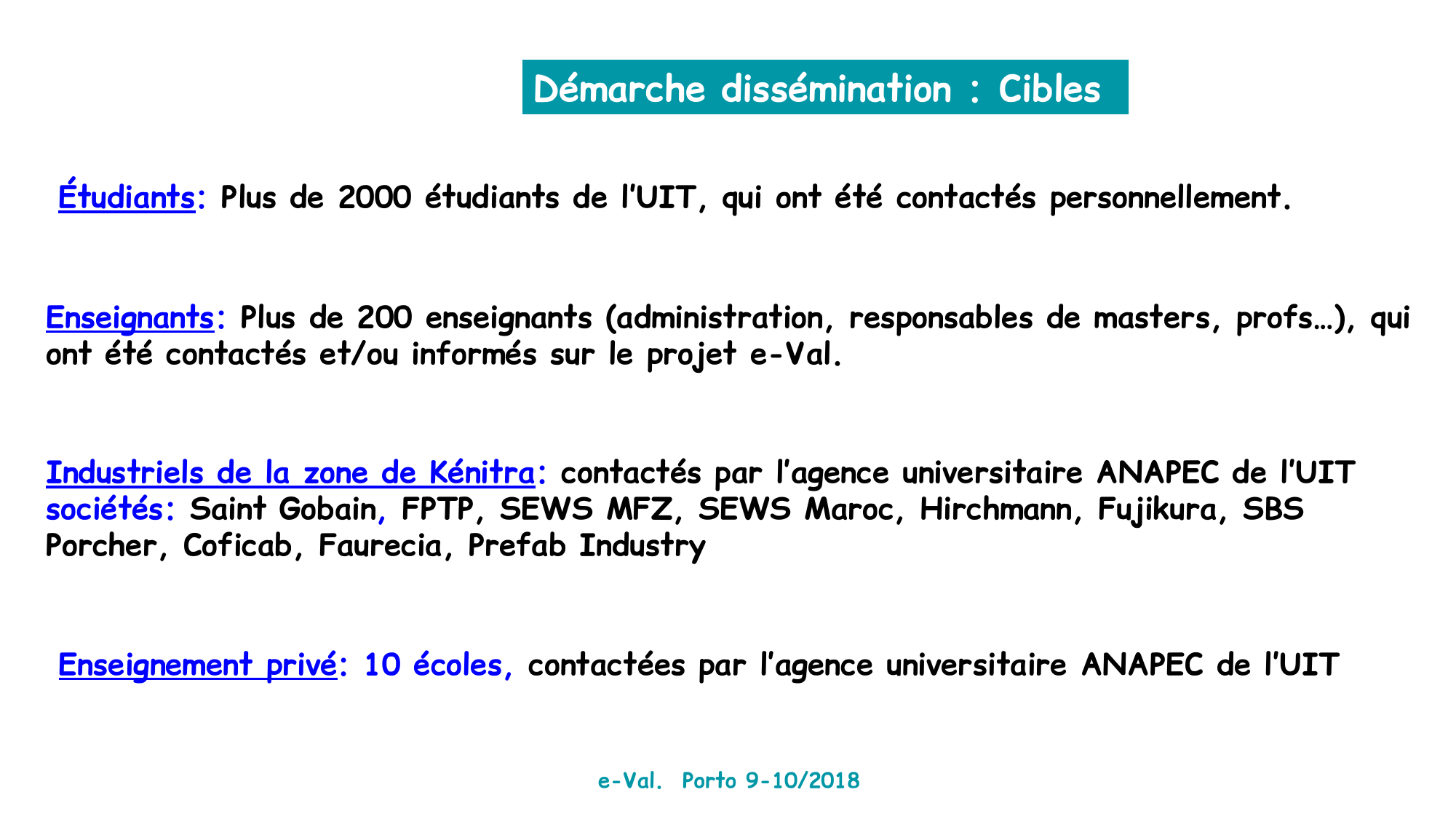

Démarche dissémination : Cibles
Étudiants: Plus de 2000 étudiants de l’UIT, qui ont été contactés personnellement.
Enseignants: Plus de 200 enseignants (administration, responsables de masters, profs…), qui ont été contactés et/ou informés sur le projet e-Val.
Industriels de la zone de Kénitra: contactés par l’agence universitaire ANAPEC de l’UIT
sociétés: Saint Gobain, FPTP, SEWS MFZ, SEWS Maroc, Hirchmann, Fujikura, SBS Porcher, Coficab, Faurecia, Prefab Industry
Enseignement privé: 10 écoles, contactées par l’agence universitaire ANAPEC de l’UIT
e-Val.  Porto 9-10/2018